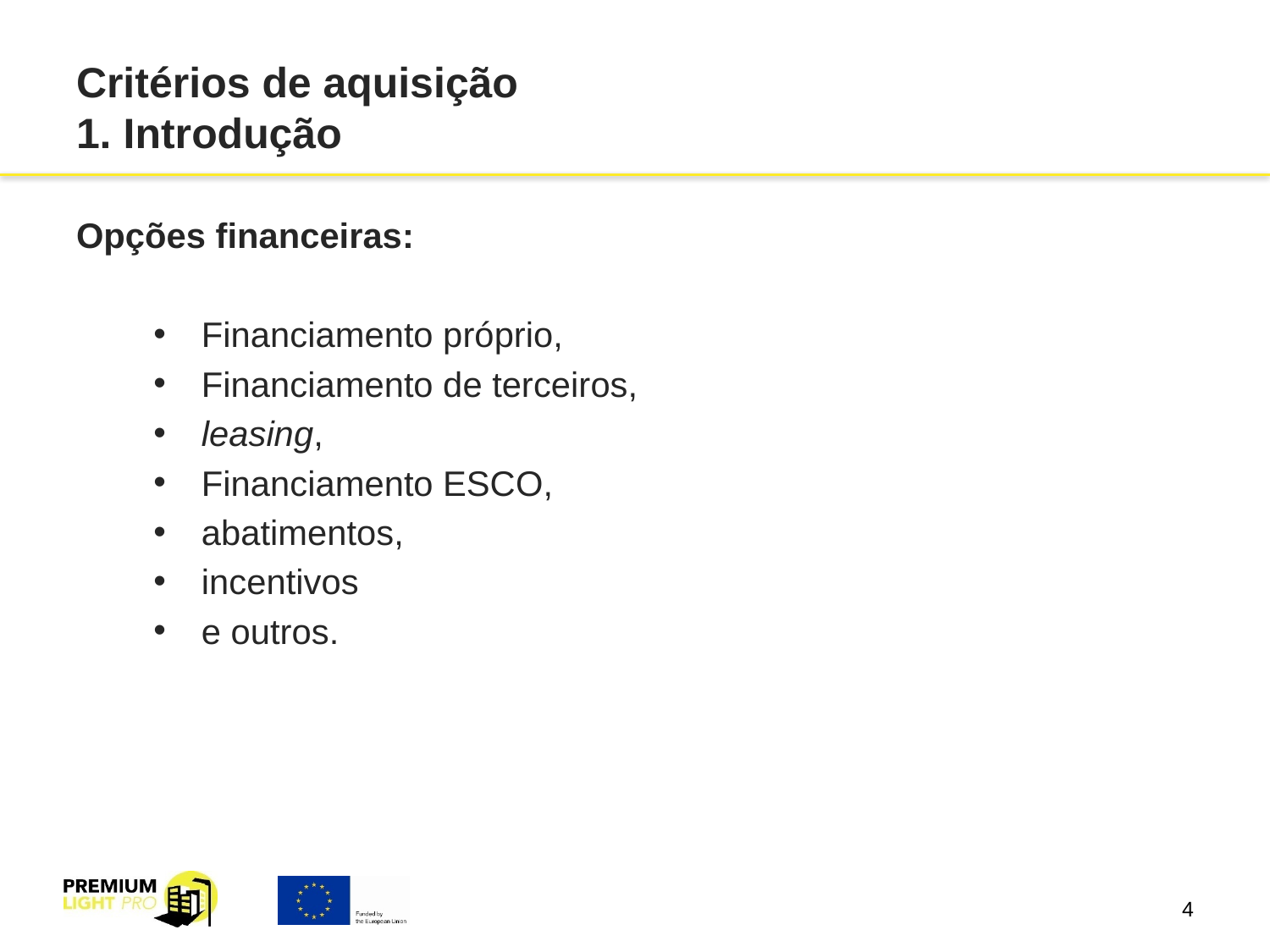

# Critérios de aquisição 1. Introdução
Opções financeiras:

Financiamento próprio,
Financiamento de terceiros,
leasing,
Financiamento ESCO,
abatimentos,
incentivos
e outros.